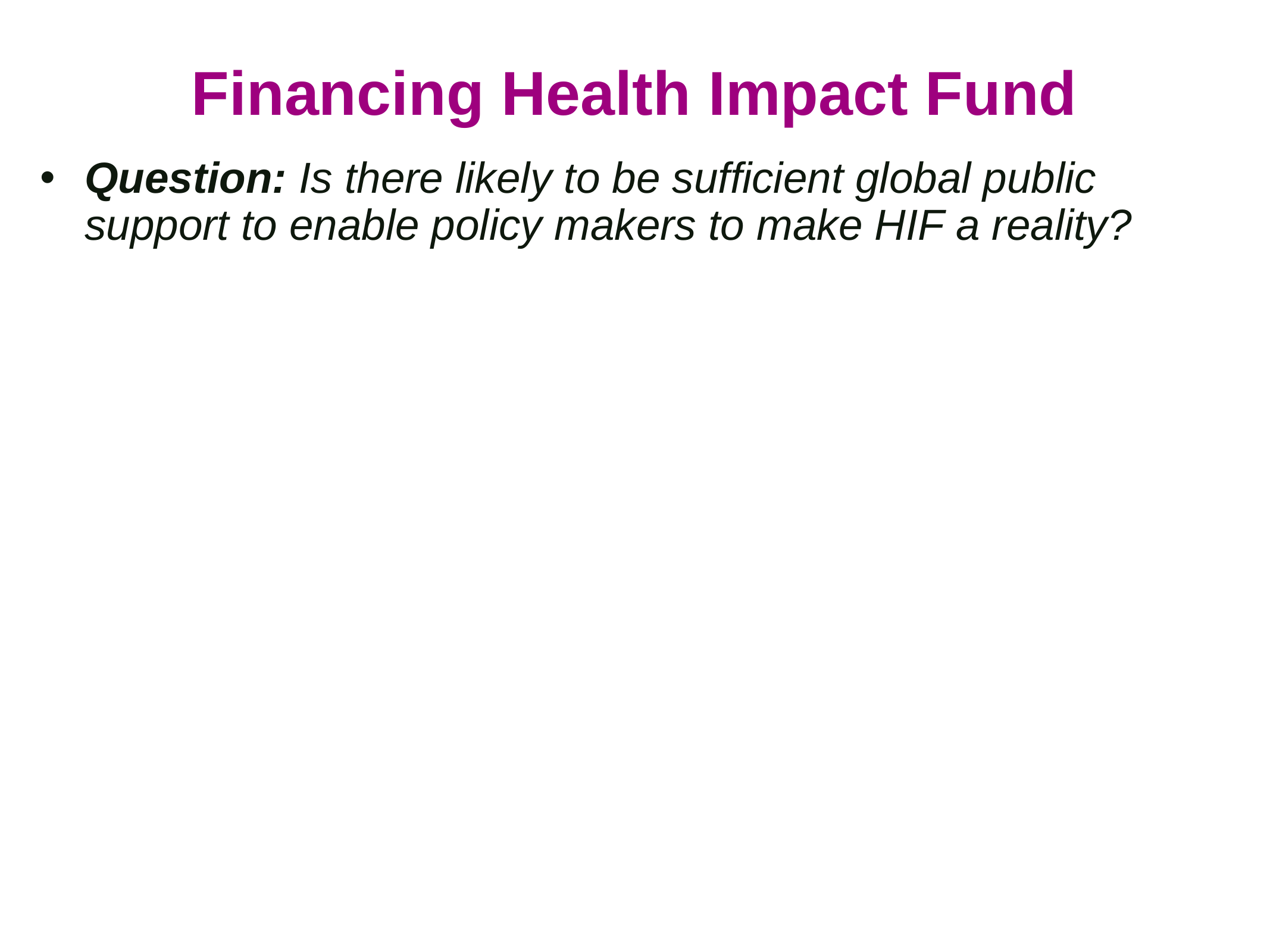

# Financing Health Impact Fund
Question: Is there likely to be sufficient global public support to enable policy makers to make HIF a reality?